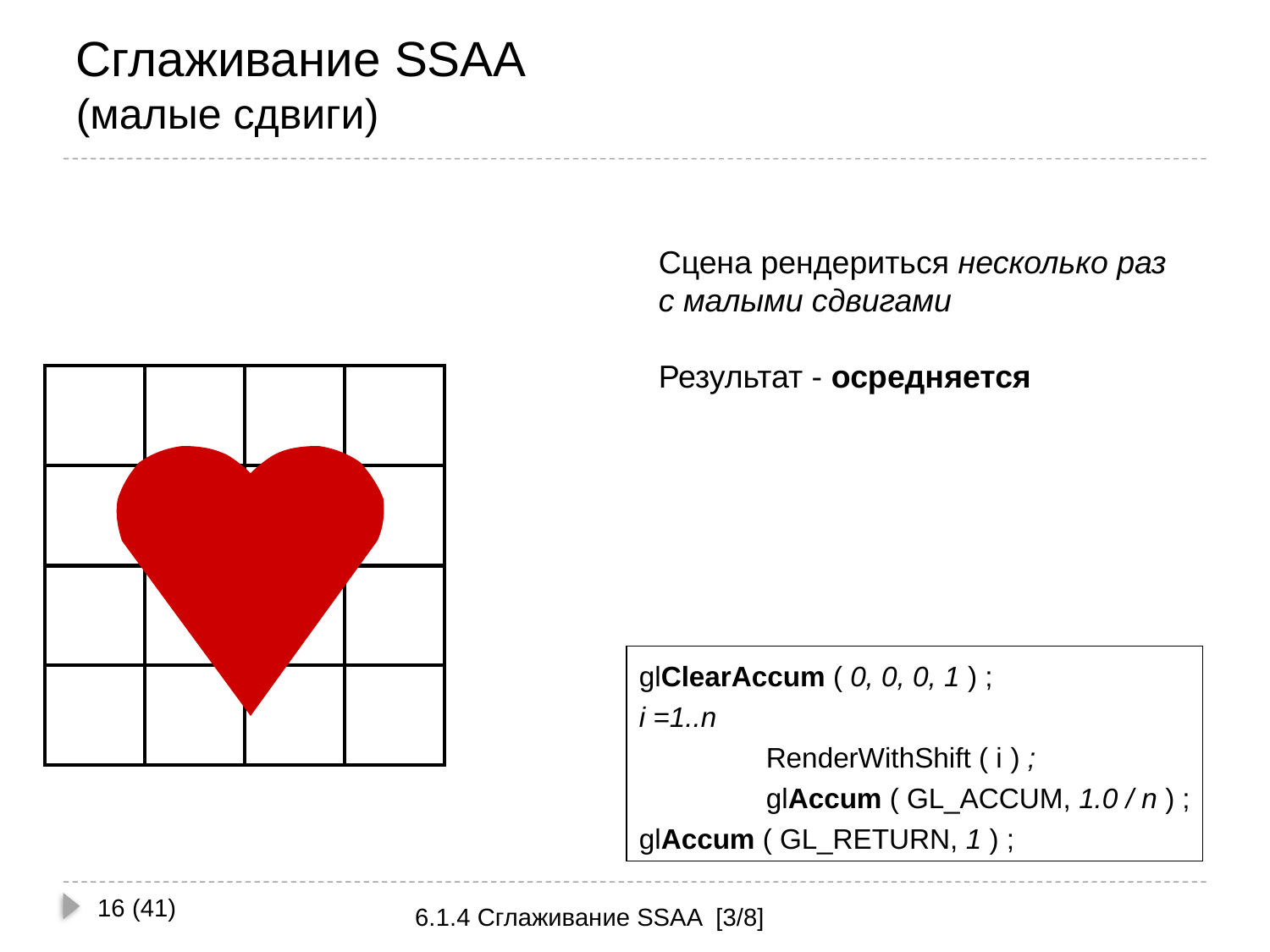

# Сглаживание SSAA (малые сдвиги)
Сцена рендериться несколько раз
с малыми сдвигами

Результат - осредняется

glClearAccum ( 0, 0, 0, 1 ) ;
i =1..n
	RenderWithShift ( i ) ;
	glAccum ( GL_ACCUM, 1.0 / n ) ;
glAccum ( GL_RETURN, 1 ) ;
16 (41)
6.1.4 Сглаживание SSAA  [3/8]